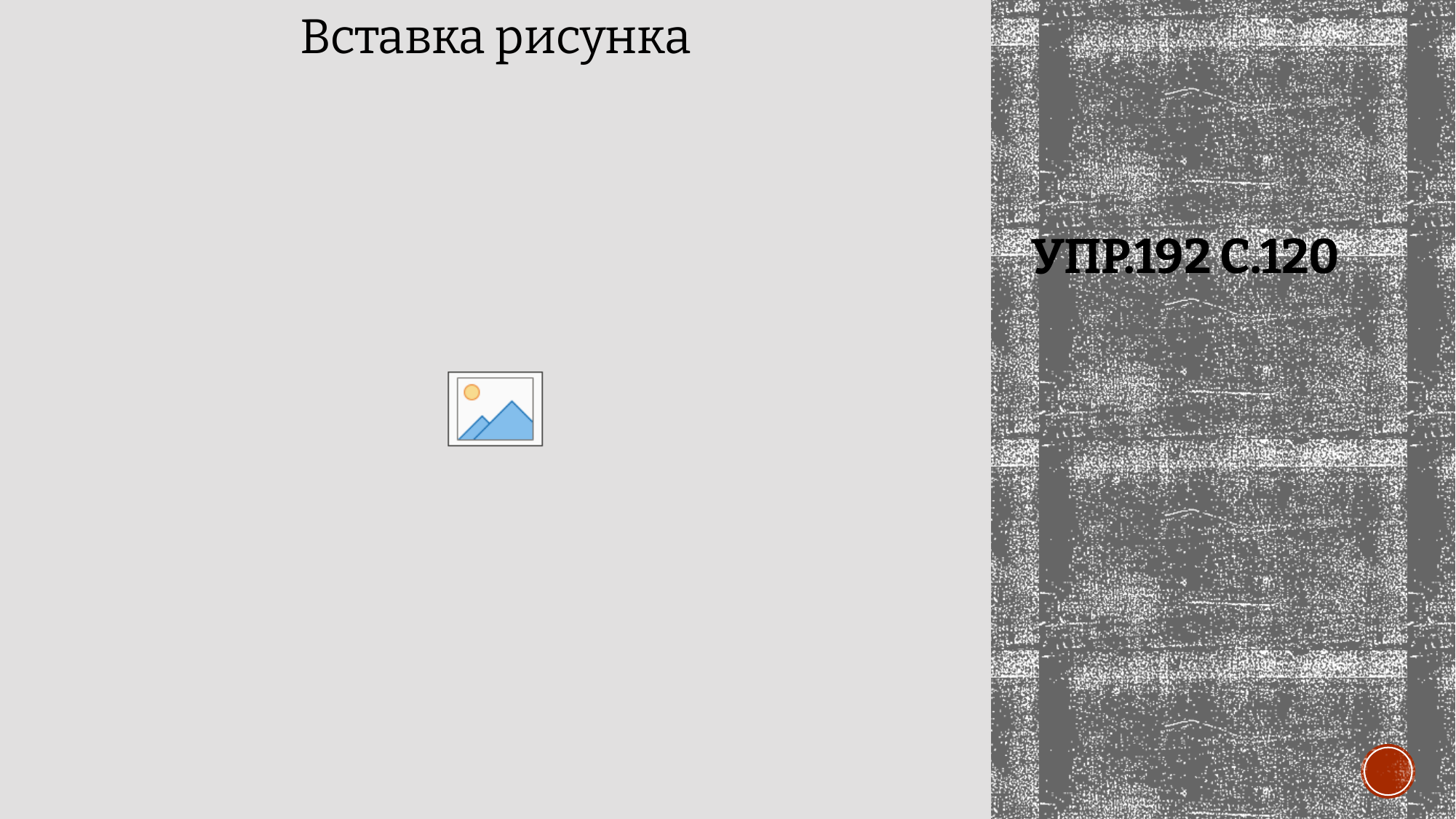

Раз – подняться, потянуться.
Два – согнуться, разогнуться.
Три – в ладоши три хлопка,
Головою три кивка.
На четыре – руки шире.
Пять – руками помахать.
Шесть – за парту тихо сесть.

# Упр.192 с.120